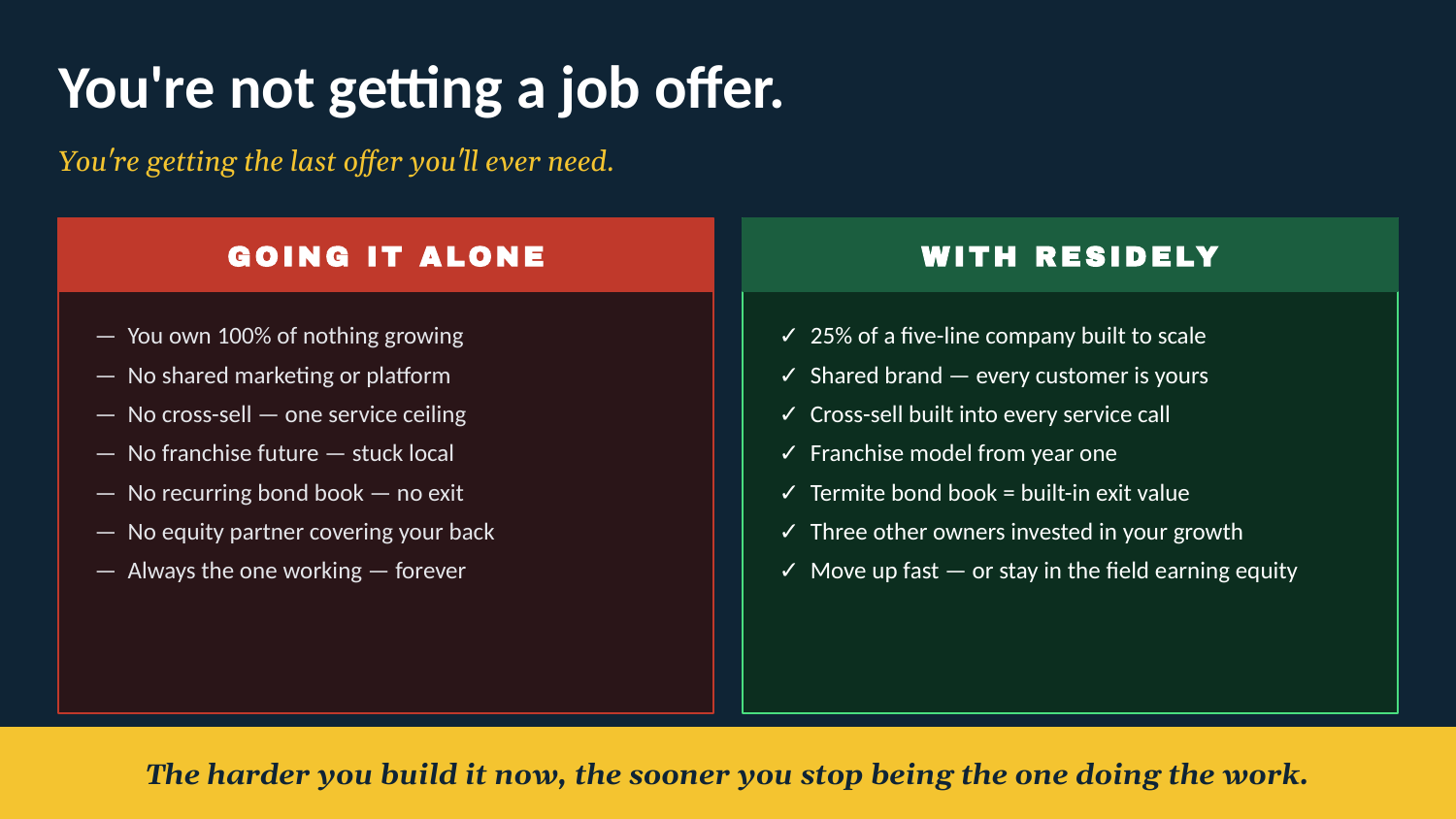

You're not getting a job offer.
You're getting the last offer you'll ever need.

GOING IT ALONE

WITH RESIDELY
—  You own 100% of nothing growing
—  No shared marketing or platform
—  No cross-sell — one service ceiling
—  No franchise future — stuck local
—  No recurring bond book — no exit
—  No equity partner covering your back
—  Always the one working — forever
✓  25% of a five-line company built to scale
✓  Shared brand — every customer is yours
✓  Cross-sell built into every service call
✓  Franchise model from year one
✓  Termite bond book = built-in exit value
✓  Three other owners invested in your growth
✓  Move up fast — or stay in the field earning equity

The harder you build it now, the sooner you stop being the one doing the work.